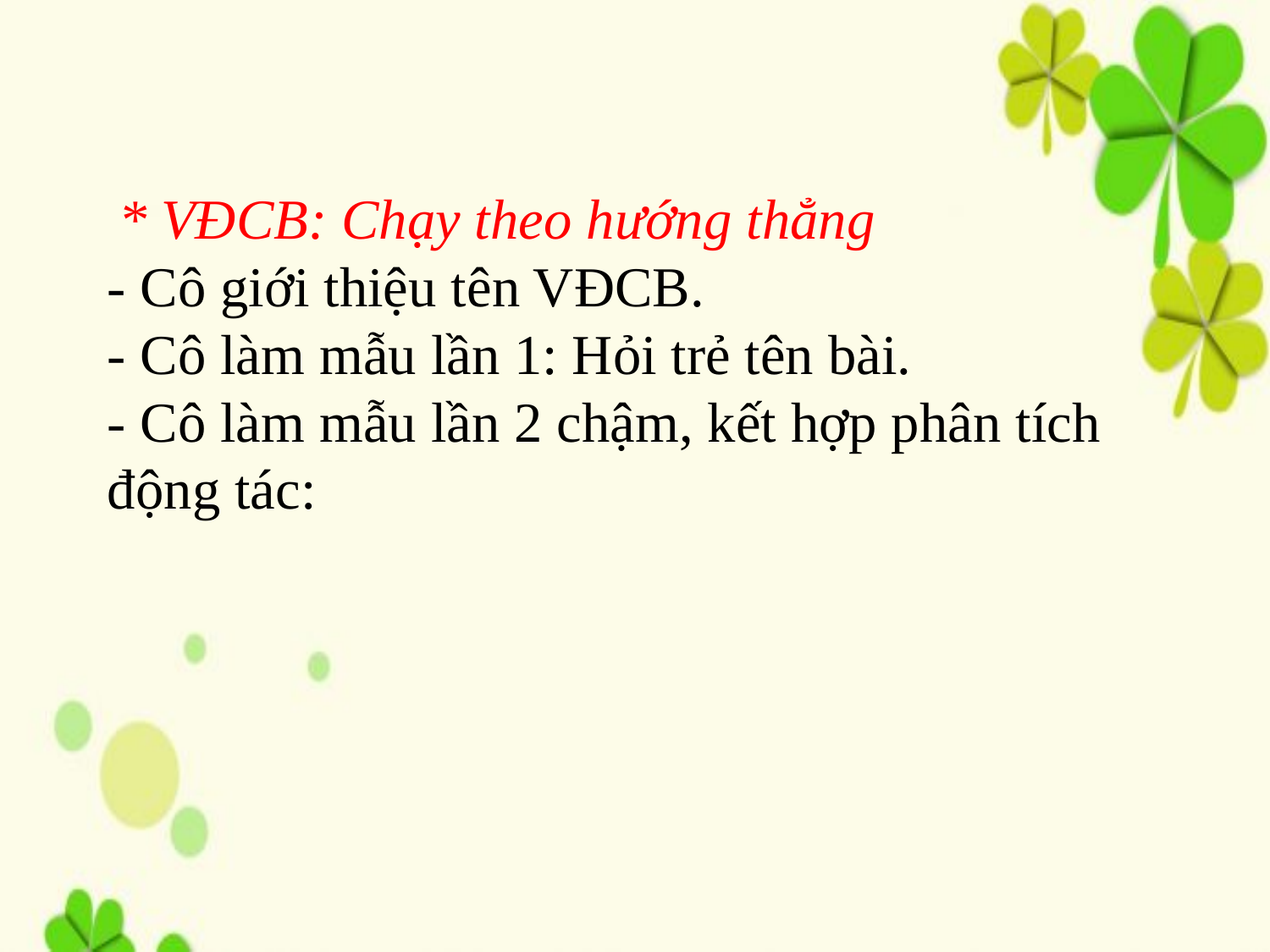

* VĐCB: Chạy theo hướng thẳng
- Cô giới thiệu tên VĐCB.
- Cô làm mẫu lần 1: Hỏi trẻ tên bài.
- Cô làm mẫu lần 2 chậm, kết hợp phân tích động tác: